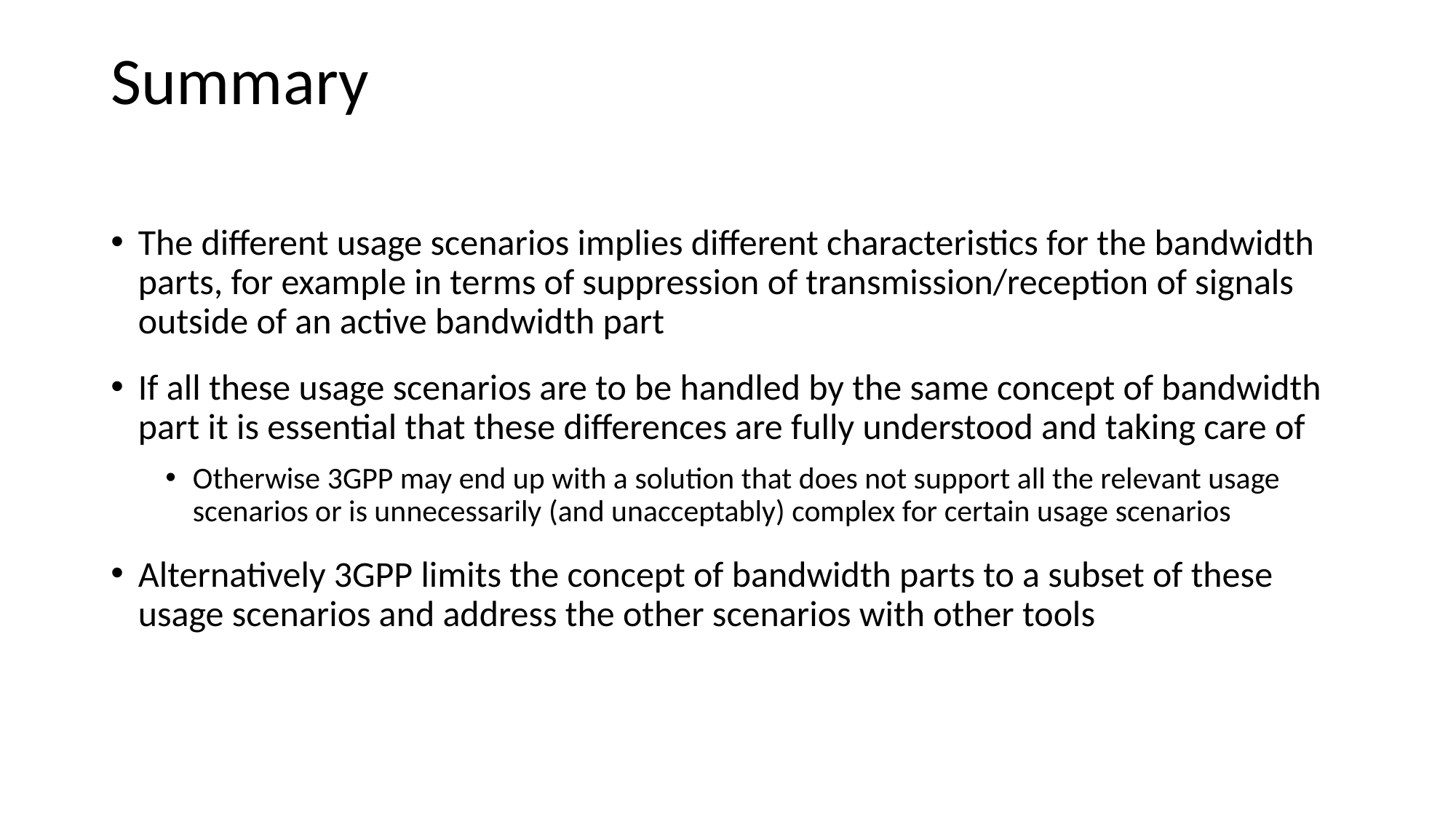

# Summary
The different usage scenarios implies different characteristics for the bandwidth parts, for example in terms of suppression of transmission/reception of signals outside of an active bandwidth part
If all these usage scenarios are to be handled by the same concept of bandwidth part it is essential that these differences are fully understood and taking care of
Otherwise 3GPP may end up with a solution that does not support all the relevant usage scenarios or is unnecessarily (and unacceptably) complex for certain usage scenarios
Alternatively 3GPP limits the concept of bandwidth parts to a subset of these usage scenarios and address the other scenarios with other tools